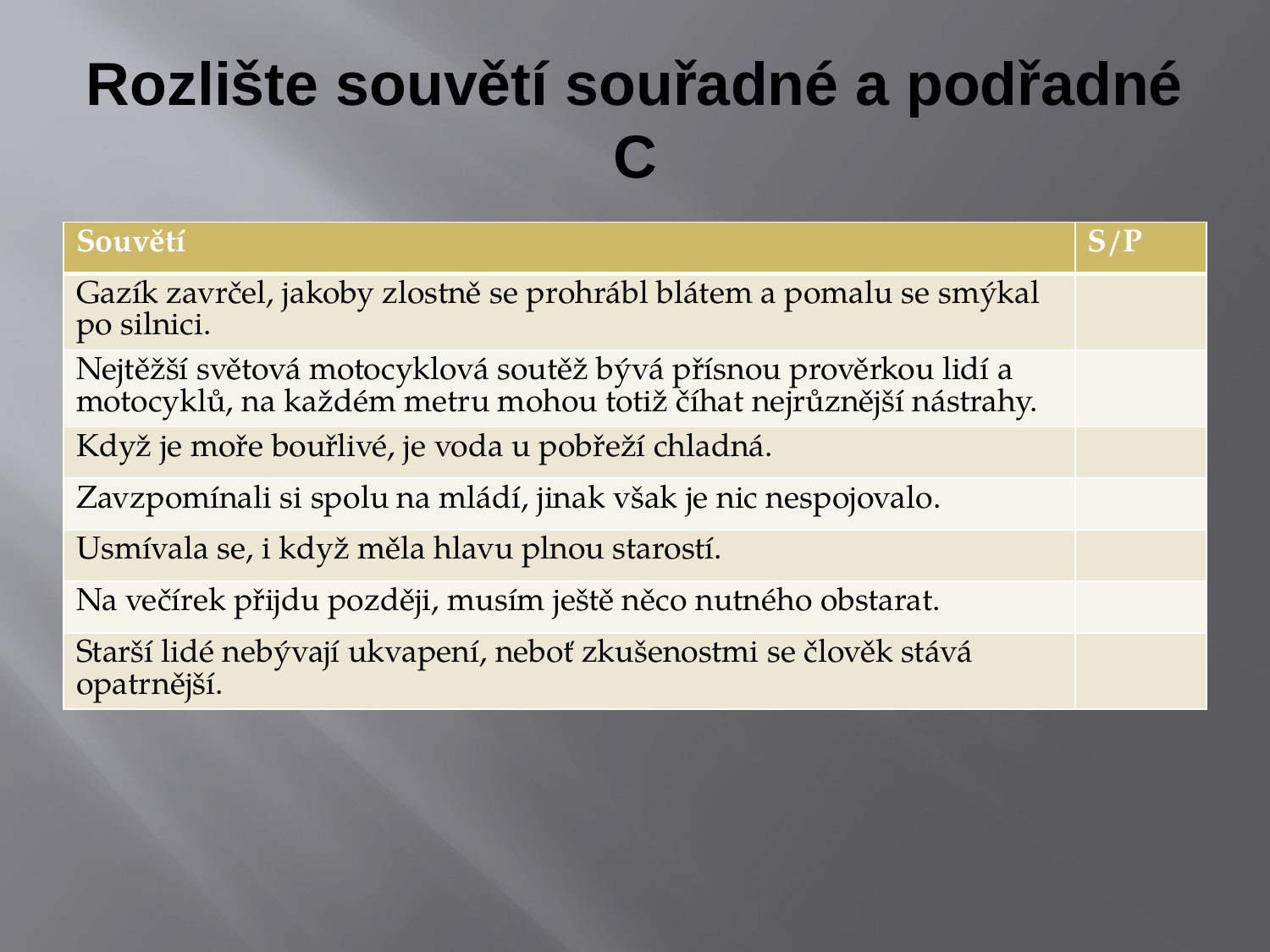

# Rozlište souvětí souřadné a podřadné C
| Souvětí | S/P |
| --- | --- |
| Gazík zavrčel, jakoby zlostně se prohrábl blátem a pomalu se smýkal po silnici. |  |
| Nejtěžší světová motocyklová soutěž bývá přísnou prověrkou lidí a motocyklů, na každém metru mohou totiž číhat nejrůznější nástrahy. |  |
| Když je moře bouřlivé, je voda u pobřeží chladná. |  |
| Zavzpomínali si spolu na mládí, jinak však je nic nespojovalo. |  |
| Usmívala se, i když měla hlavu plnou starostí. |  |
| Na večírek přijdu později, musím ještě něco nutného obstarat. |  |
| Starší lidé nebývají ukvapení, neboť zkušenostmi se člověk stává opatrnější. |  |